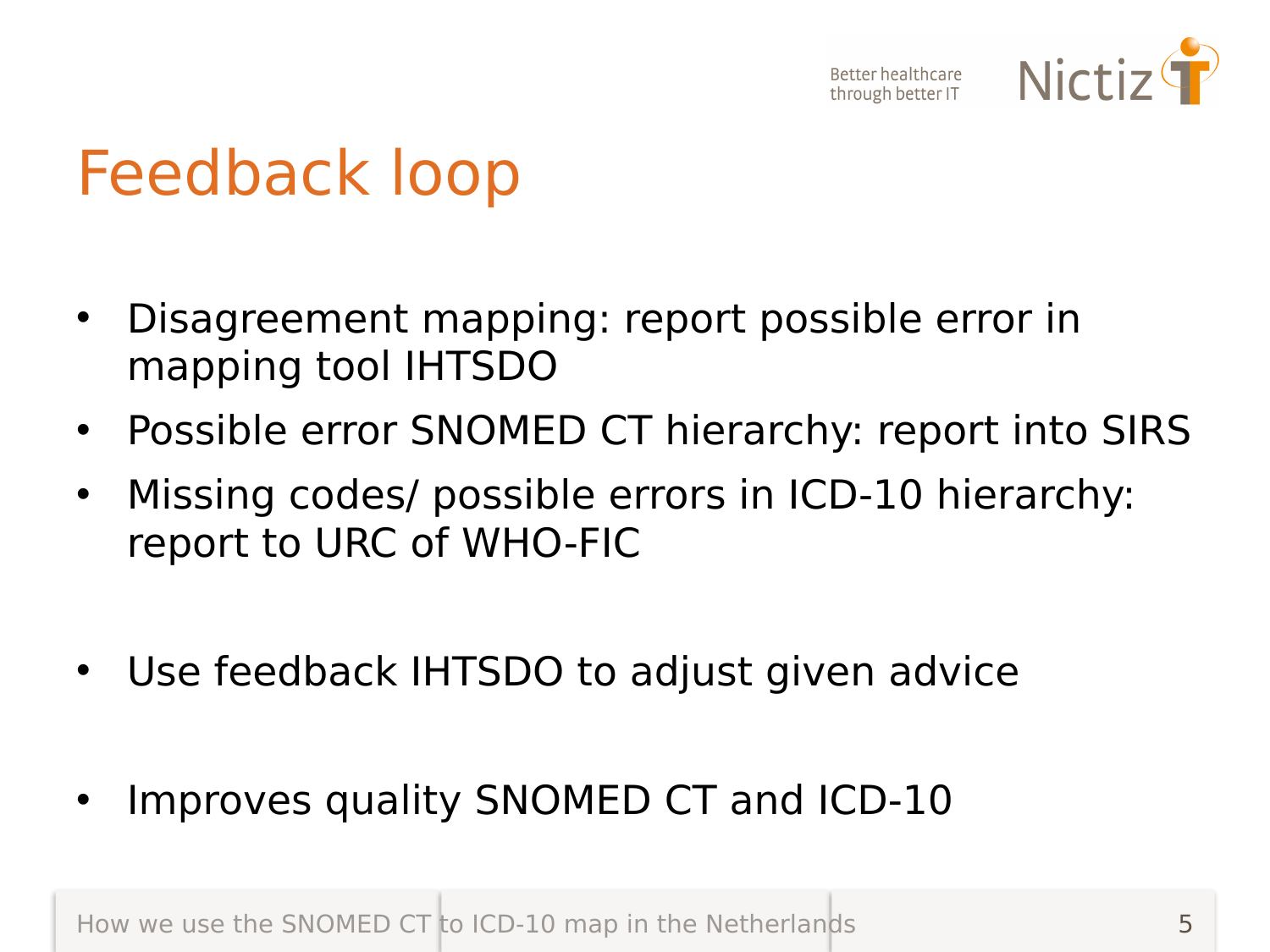

# Feedback loop

Disagreement mapping: report possible error in mapping tool IHTSDO
Possible error SNOMED CT hierarchy: report into SIRS
Missing codes/ possible errors in ICD-10 hierarchy: report to URC of WHO-FIC

Use feedback IHTSDO to adjust given advice

Improves quality SNOMED CT and ICD-10

How we use the SNOMED CT to ICD-10 map in the Netherlands
5